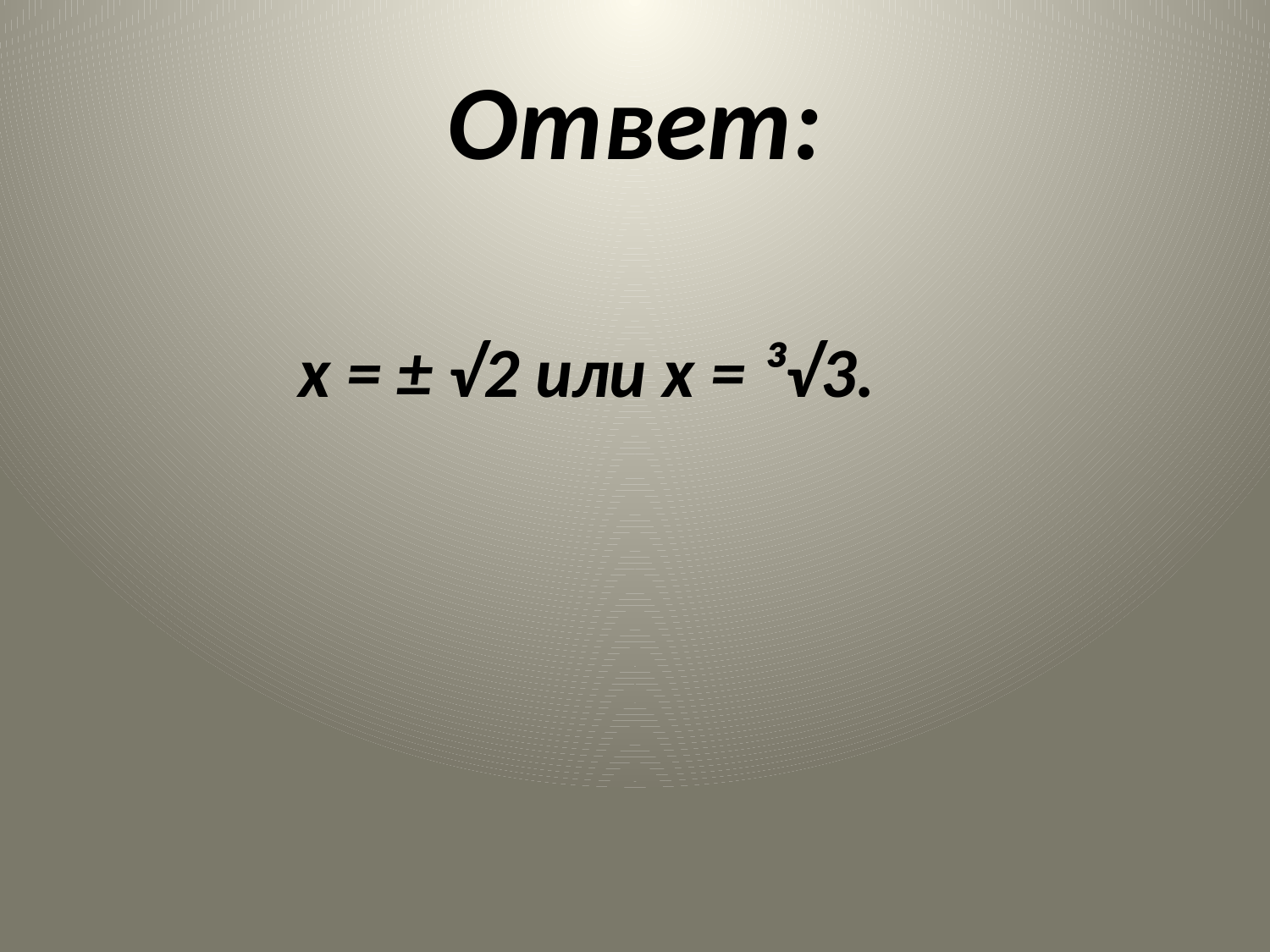

# Ответ:

              х = ± √2 или х = ³√3.